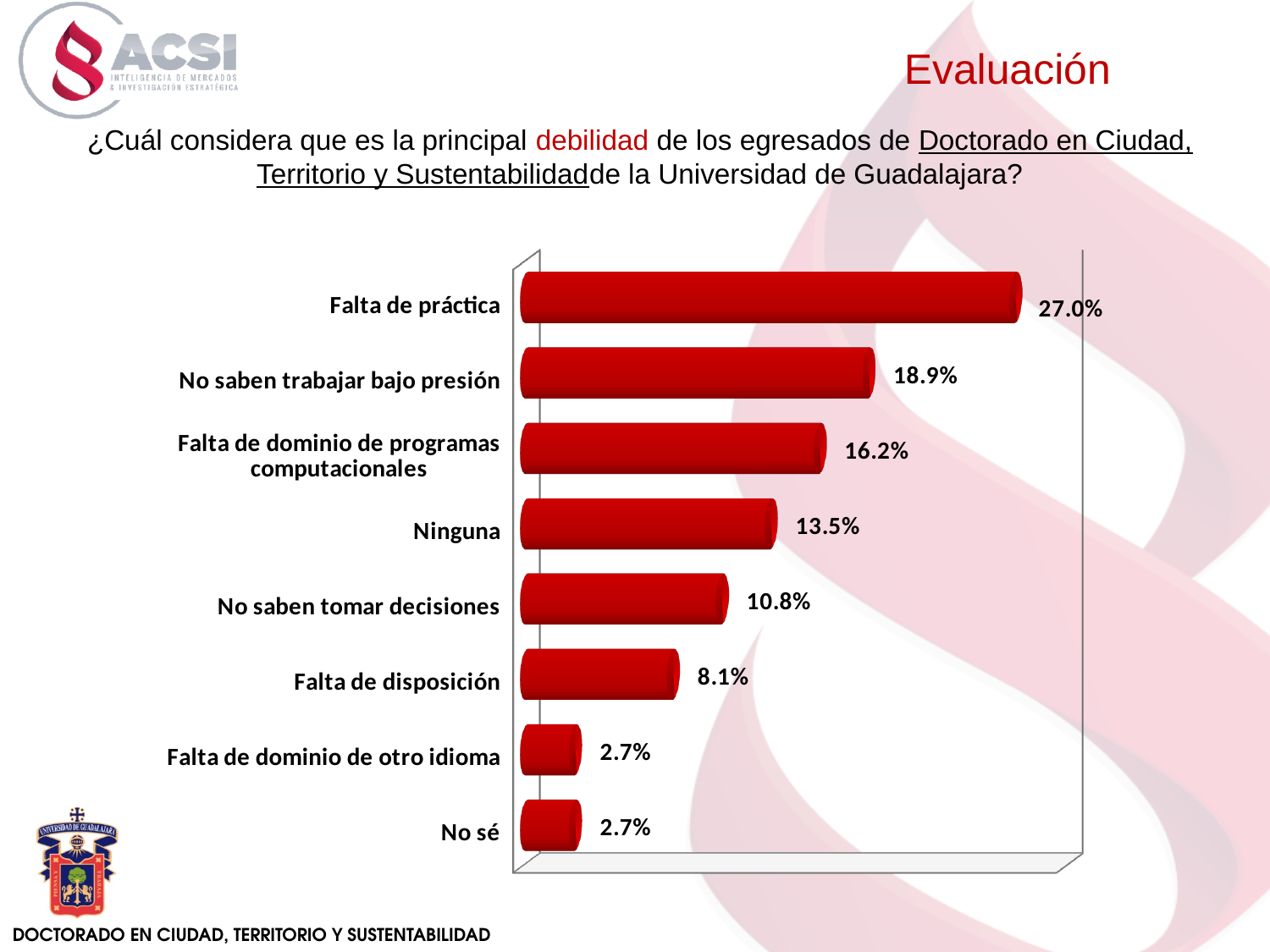

Evaluación
¿Cuál considera que es la principal debilidad de los egresados de Doctorado en Ciudad, Territorio y Sustentabilidadde la Universidad de Guadalajara?

[unsupported chart]